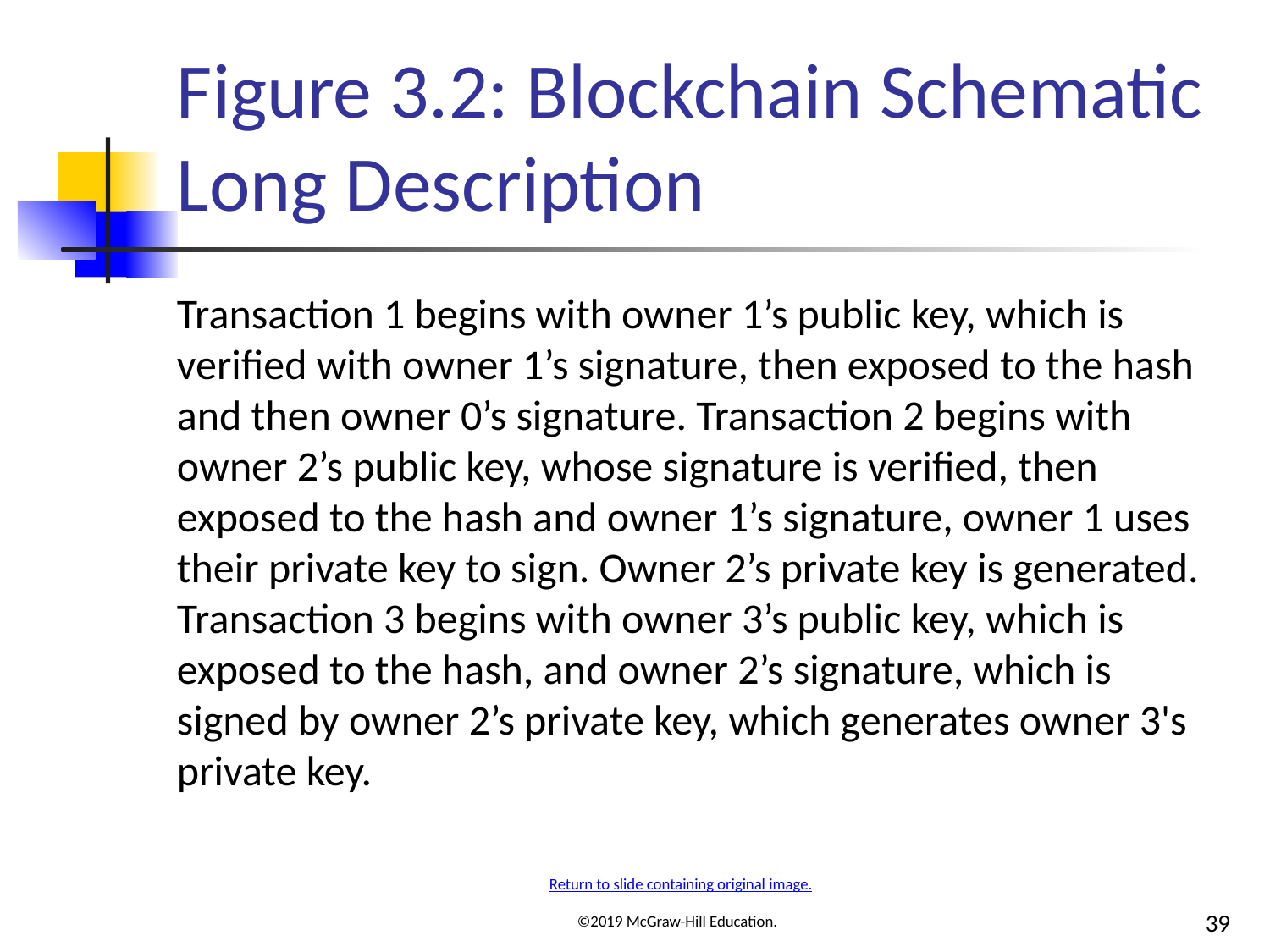

# Figure 3.2: Blockchain Schematic Long Description
Transaction 1 begins with owner 1’s public key, which is verified with owner 1’s signature, then exposed to the hash and then owner 0’s signature. Transaction 2 begins with owner 2’s public key, whose signature is verified, then exposed to the hash and owner 1’s signature, owner 1 uses their private key to sign. Owner 2’s private key is generated. Transaction 3 begins with owner 3’s public key, which is exposed to the hash, and owner 2’s signature, which is signed by owner 2’s private key, which generates owner 3's private key.
Return to slide containing original image.